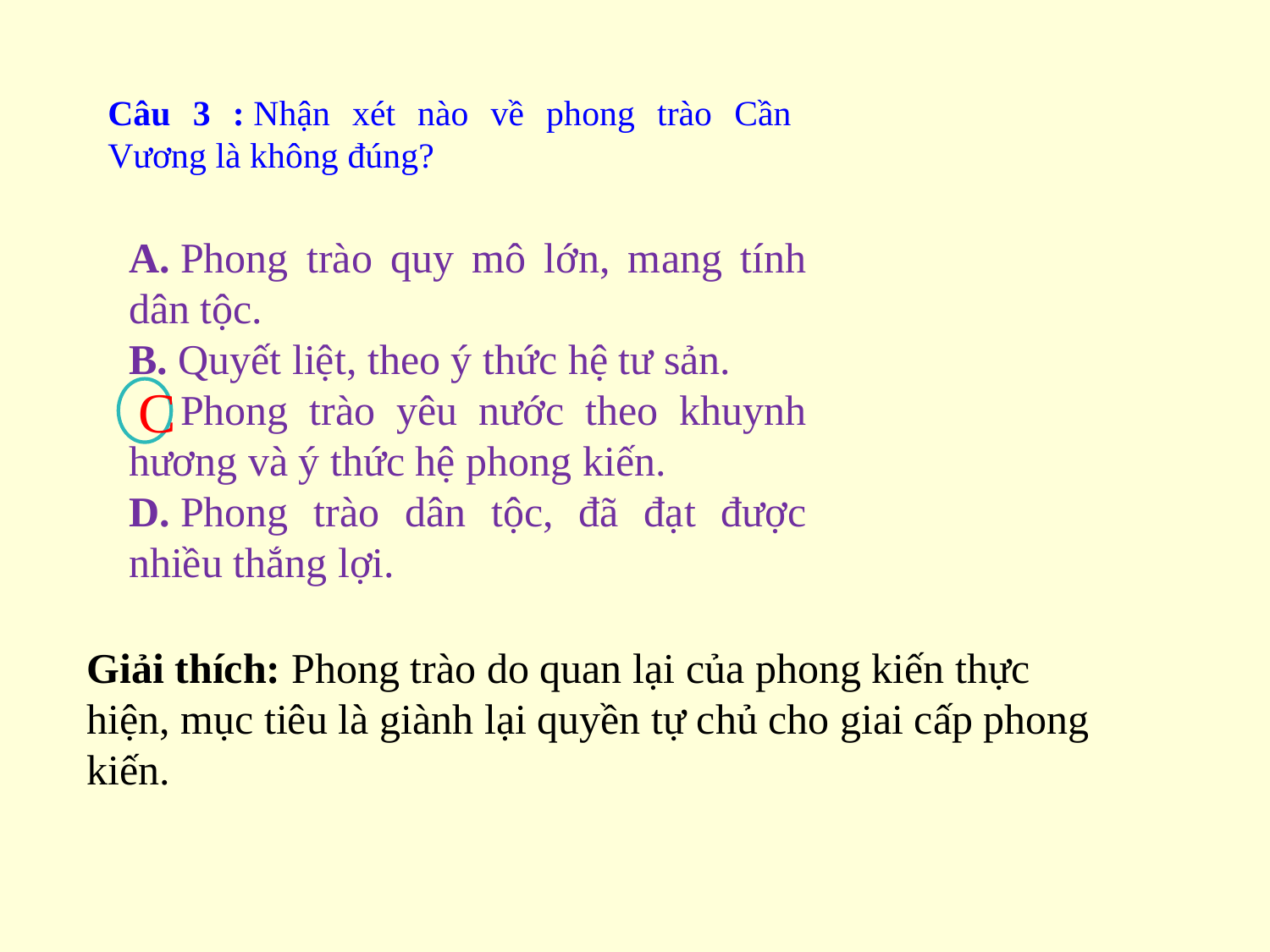

Câu 3 : Nhận xét nào về phong trào Cần Vương là không đúng?

A. Phong trào quy mô lớn, mang tính dân tộc.
B. Quyết liệt, theo ý thức hệ tư sản.
C. Phong trào yêu nước theo khuynh hương và ý thức hệ phong kiến.
D. Phong trào dân tộc, đã đạt được nhiều thắng lợi.
C
Giải thích: Phong trào do quan lại của phong kiến thực hiện, mục tiêu là giành lại quyền tự chủ cho giai cấp phong kiến.